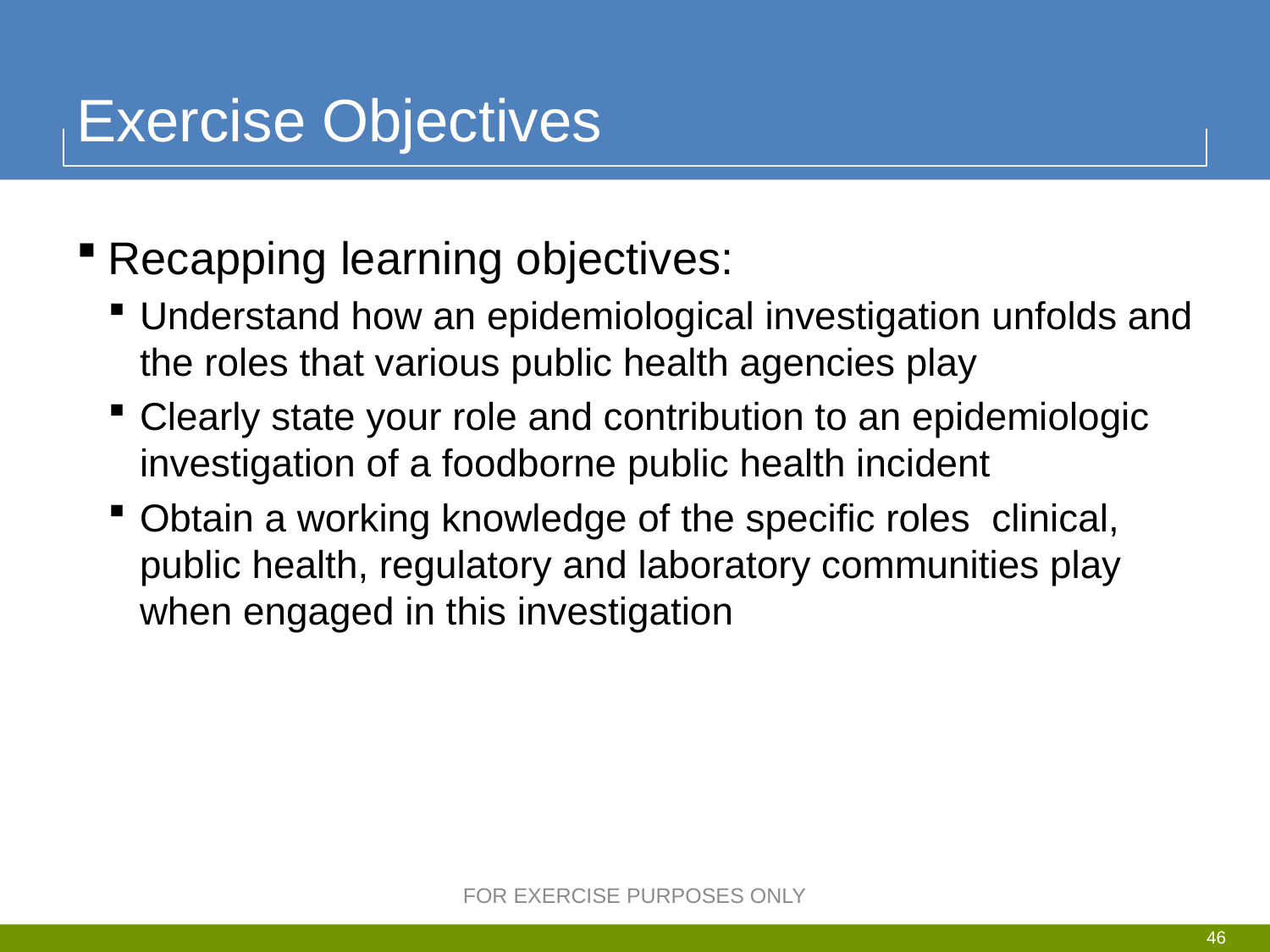

# Exercise Objectives
Recapping learning objectives:
Understand how an epidemiological investigation unfolds and the roles that various public health agencies play
Clearly state your role and contribution to an epidemiologic investigation of a foodborne public health incident
Obtain a working knowledge of the specific roles  clinical, public health, regulatory and laboratory communities play when engaged in this investigation

FOR EXERCISE PURPOSES ONLY